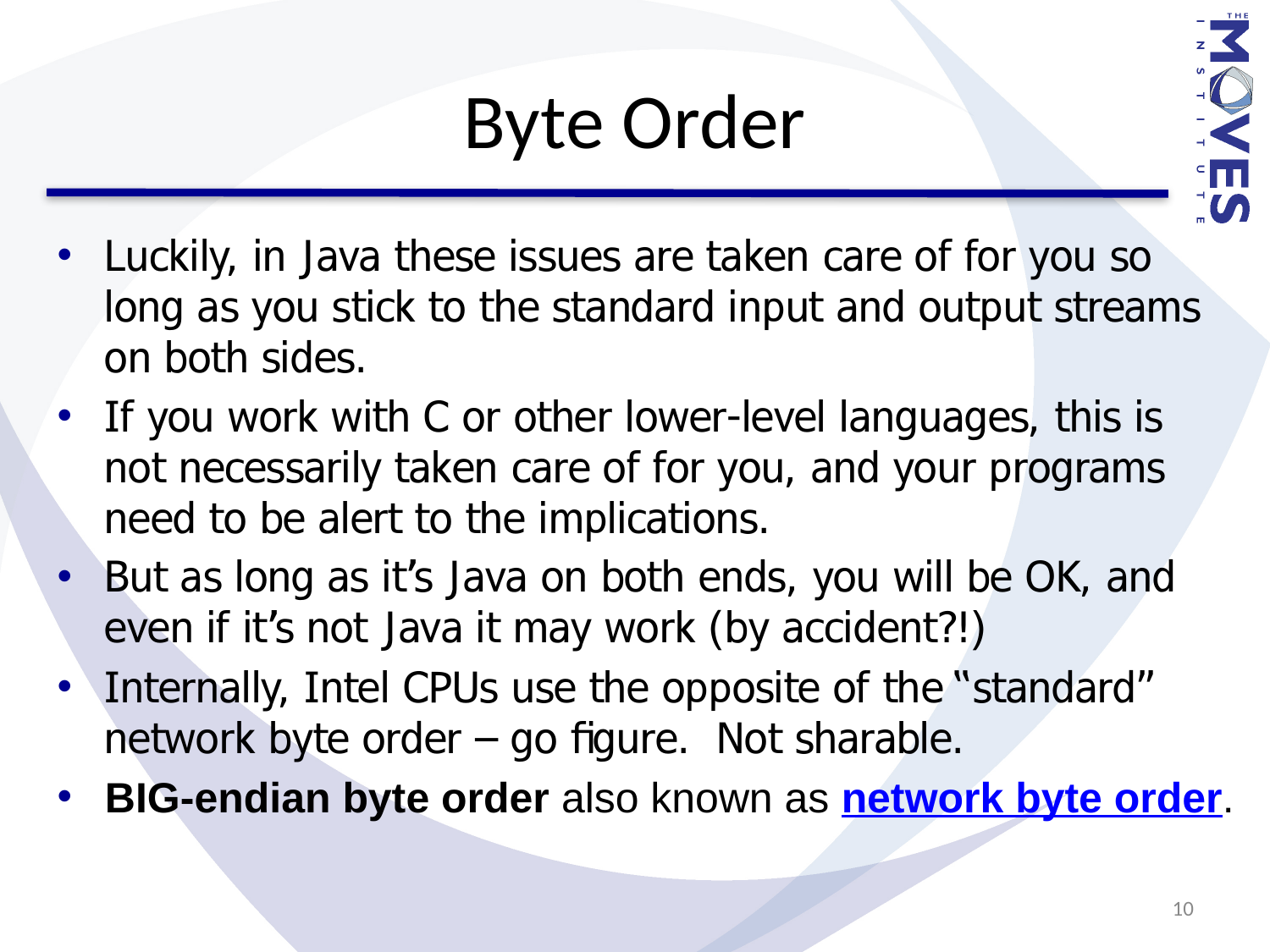

# Byte Order
Luckily, in Java these issues are taken care of for you so long as you stick to the standard input and output streams on both sides.
If you work with C or other lower-level languages, this is not necessarily taken care of for you, and your programs need to be alert to the implications.
But as long as it’s Java on both ends, you will be OK, and even if it’s not Java it may work (by accident?!)
Internally, Intel CPUs use the opposite of the “standard” network byte order – go figure.  Not sharable.
BIG-endian byte order also known as network byte order.
10